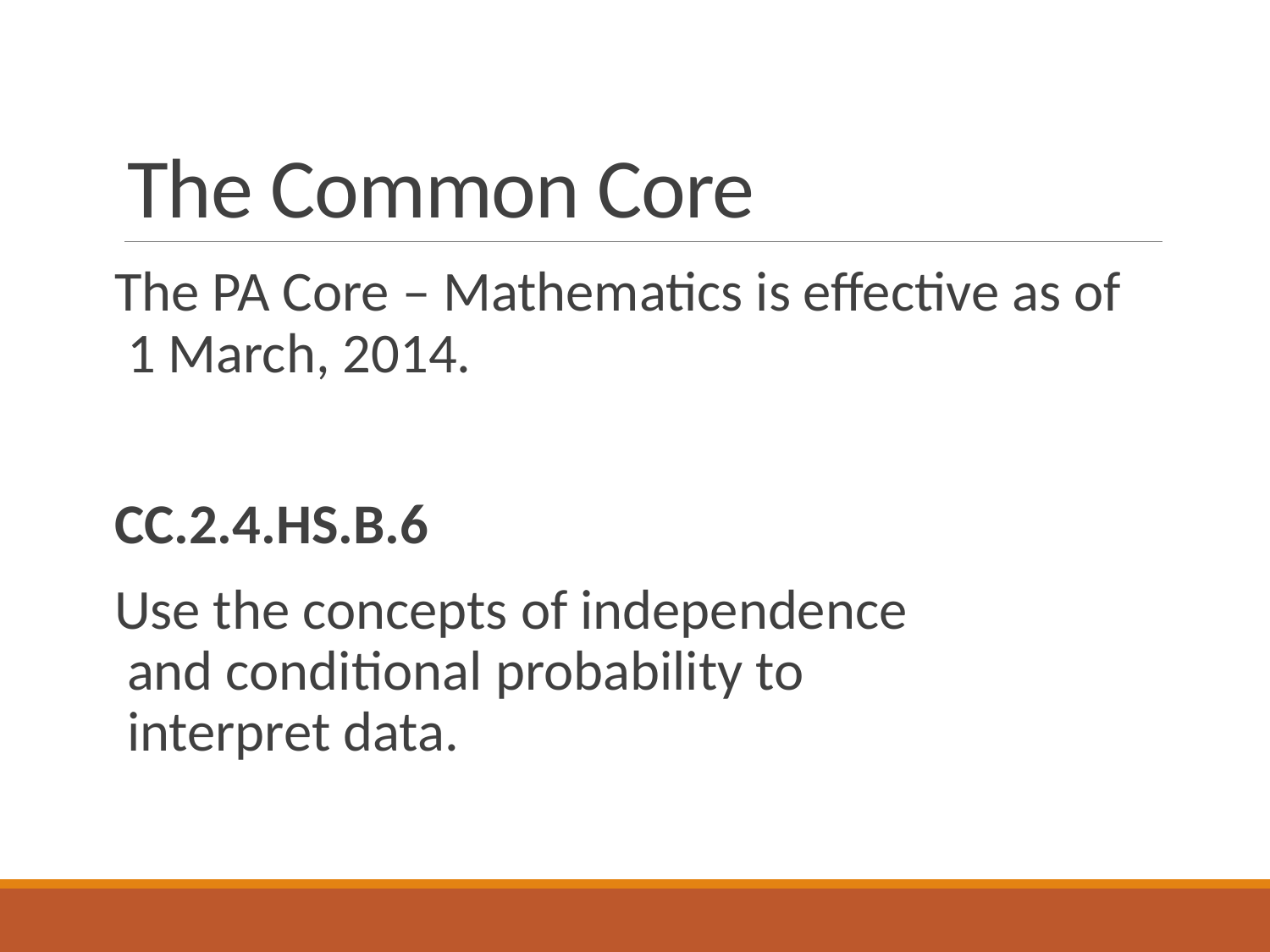

# The Common Core
The PA Core – Mathematics is effective as of
1 March, 2014.

CC.2.4.HS.B.6
Use the concepts of independence  and conditional probability to interpret data.